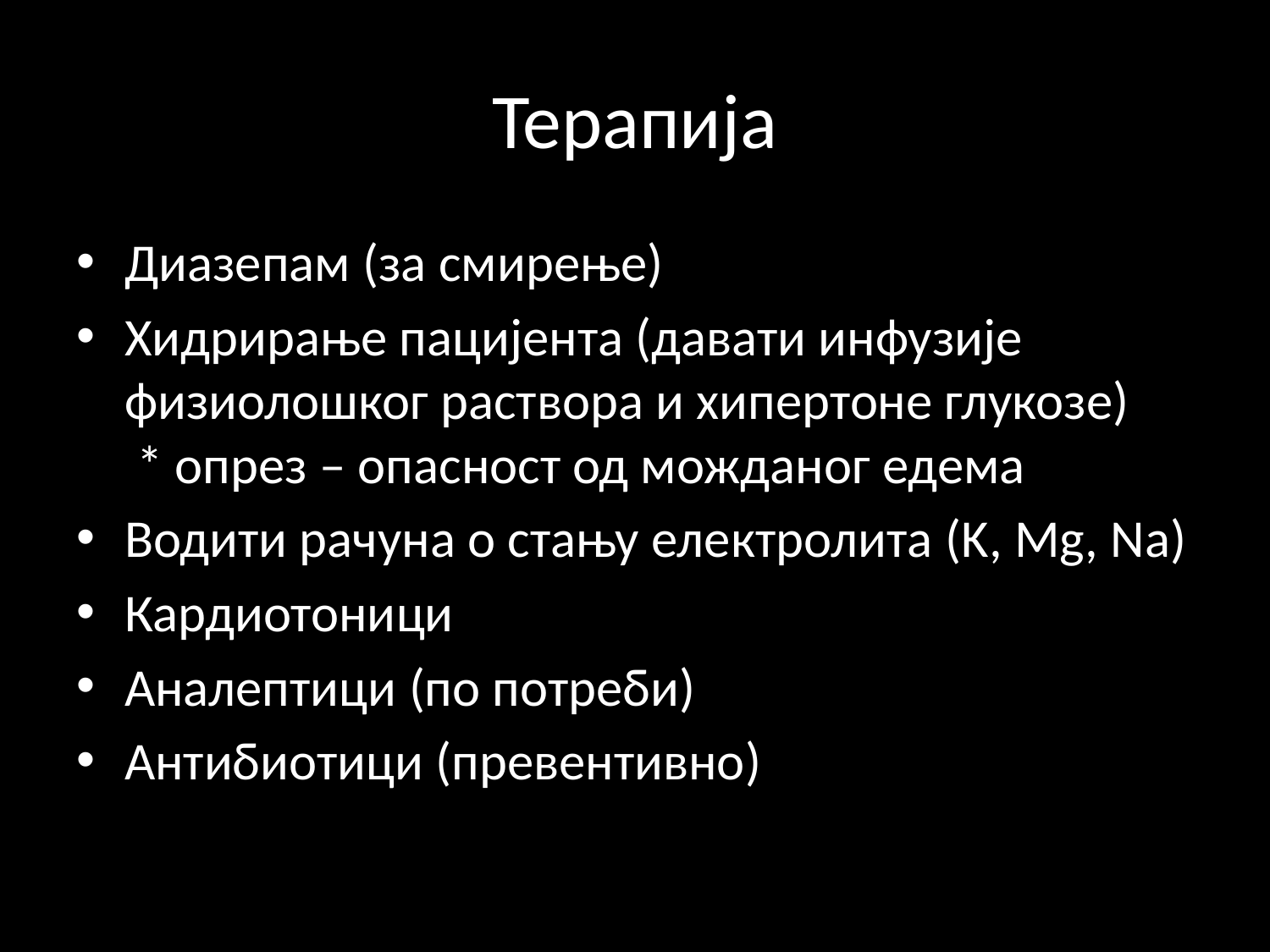

# Терапија
Диазепам (за смирење)
Хидрирање пацијента (давати инфузије физиолошког раствора и хипертоне глукозе)
 * опрез – опасност од можданог едема
Водити рачуна о стању електролита (K, Mg, Na)
Кардиотоници
Аналептици (по потреби)
Антибиотици (превентивно)